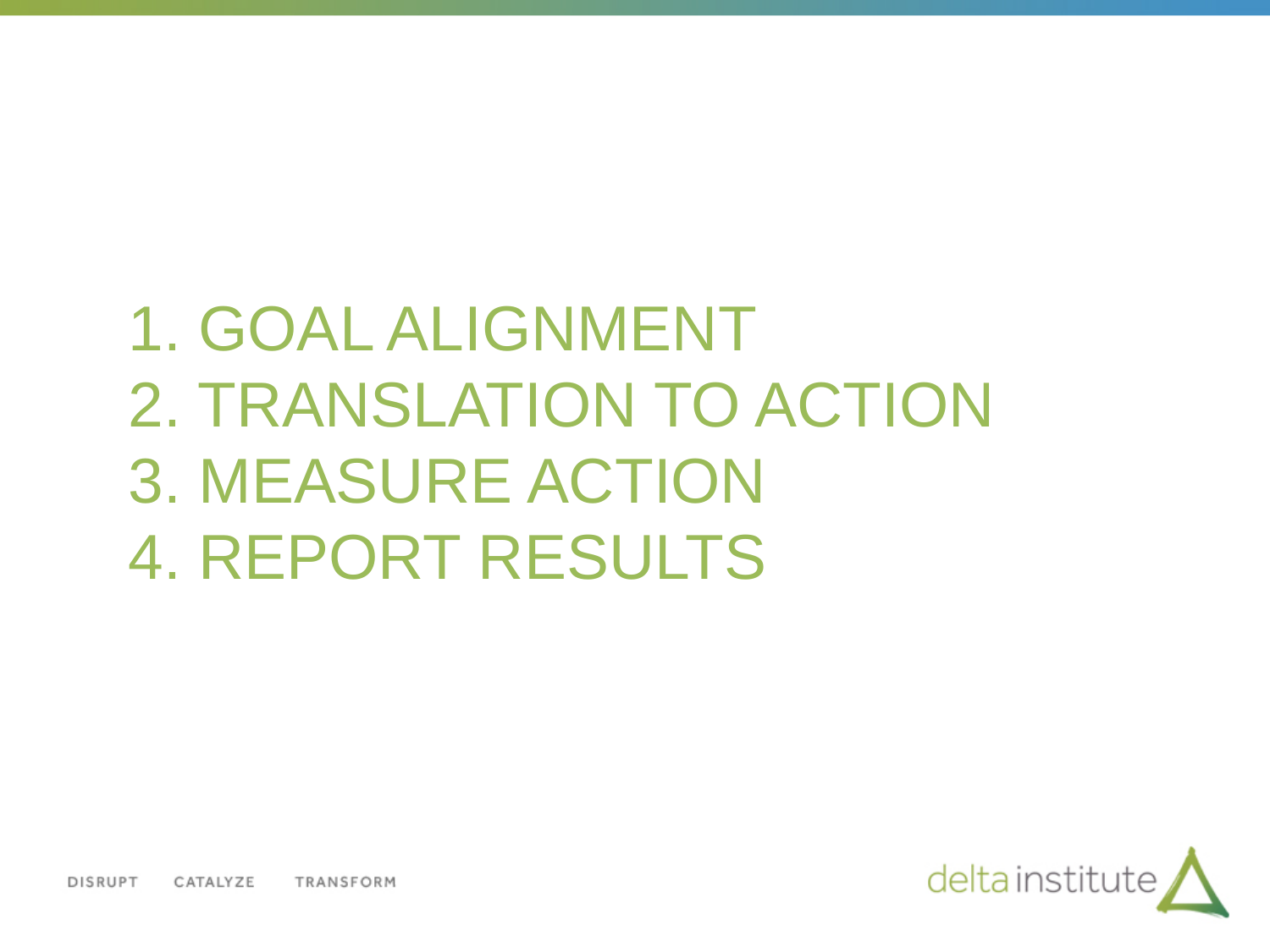

# 1. GOAL ALIGNMENT 2. TRANSLATION TO ACTION 3. MEASURE ACTION 4. REPORT RESULTS